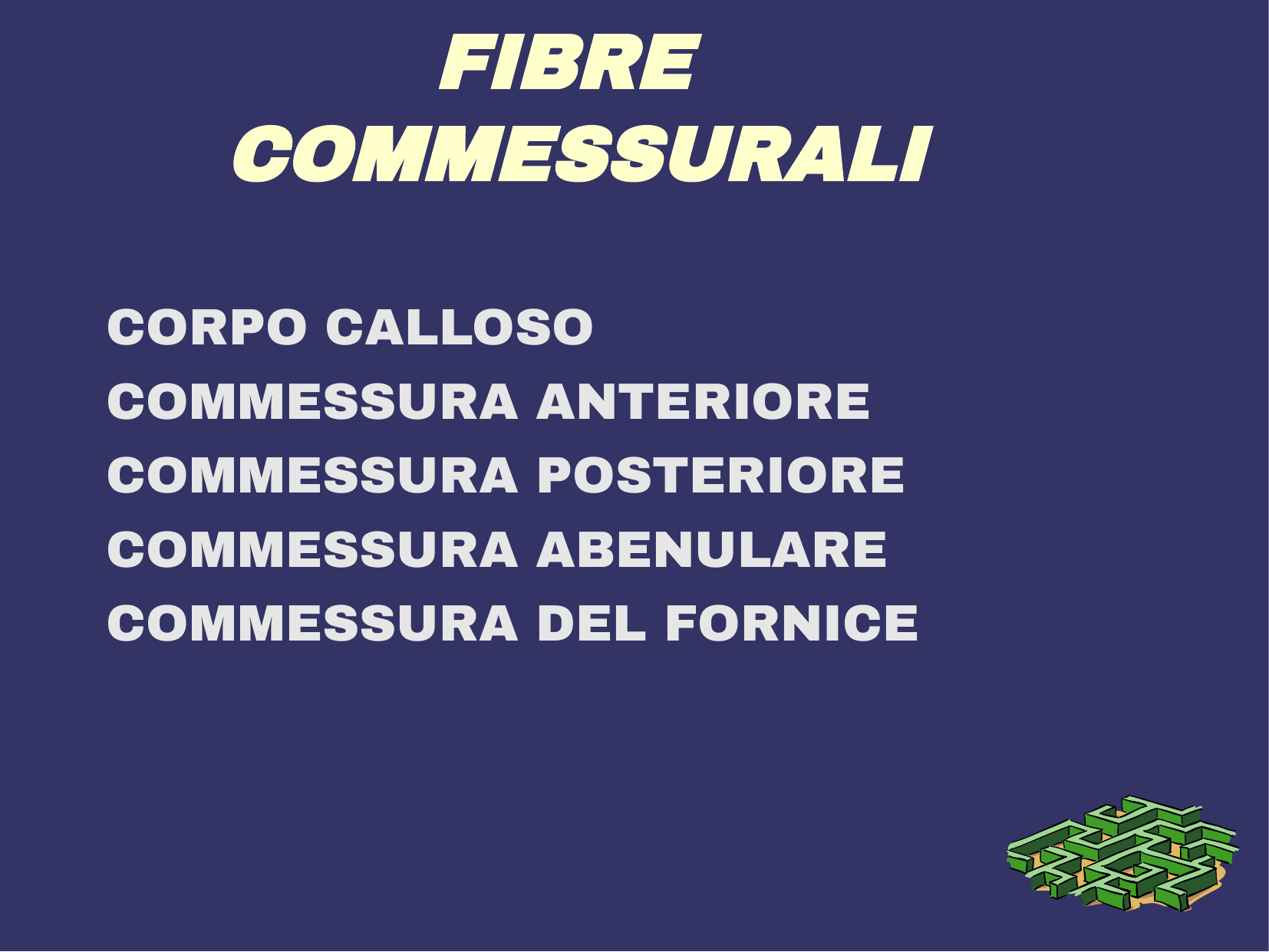

# FIBRE COMMESSURALI
CORPO CALLOSO
COMMESSURA ANTERIORE
COMMESSURA POSTERIORE
COMMESSURA ABENULARE
COMMESSURA DEL FORNICE